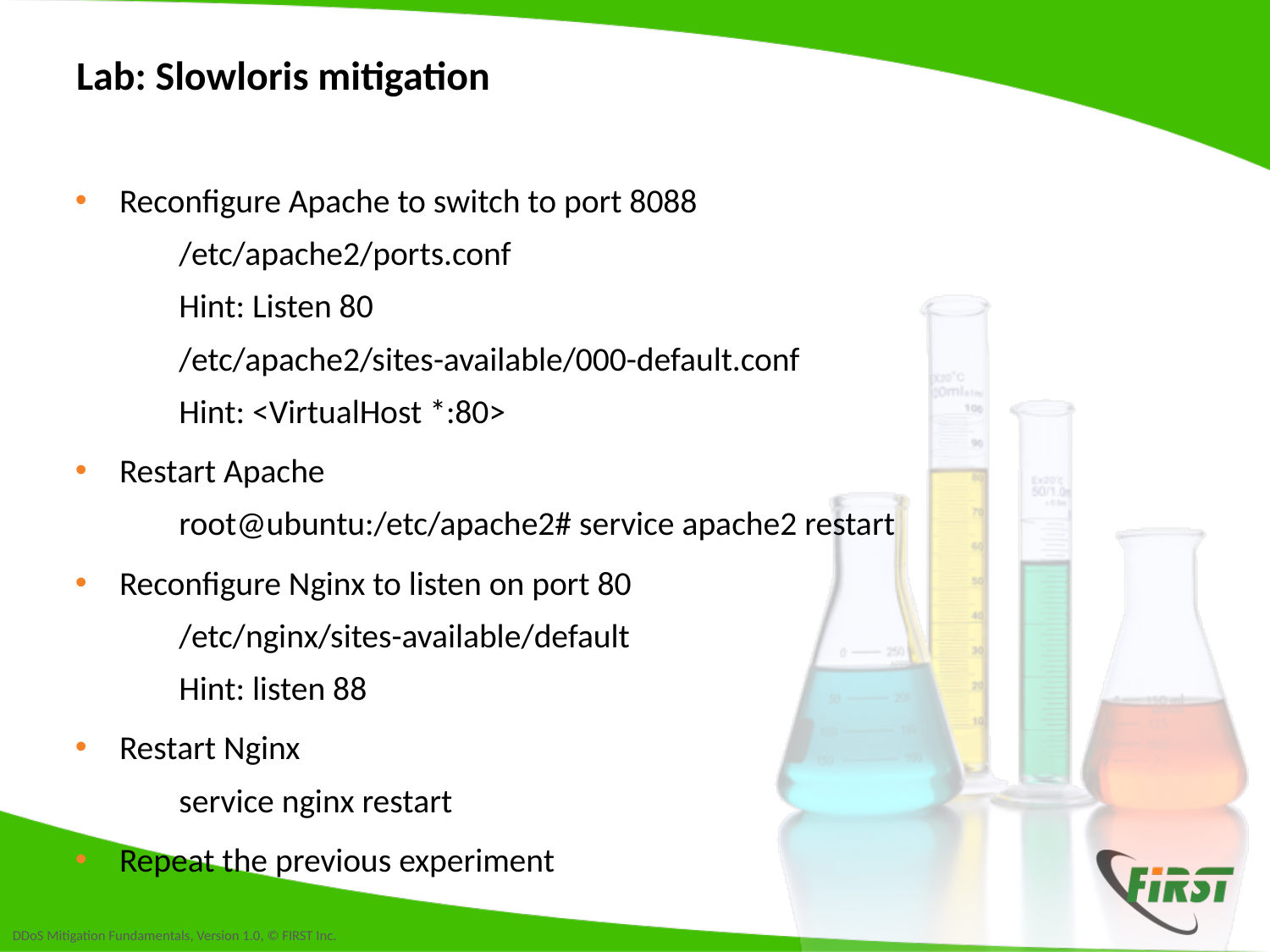

# Lab: Slowloris mitigation
Reconfigure Apache to switch to port 8088
/etc/apache2/ports.conf
		Hint: Listen 80
/etc/apache2/sites-available/000-default.conf
		Hint: <VirtualHost *:80>
Restart Apache
root@ubuntu:/etc/apache2# service apache2 restart
Reconfigure Nginx to listen on port 80
/etc/nginx/sites-available/default
Hint: listen 88
Restart Nginx
service nginx restart
Repeat the previous experiment